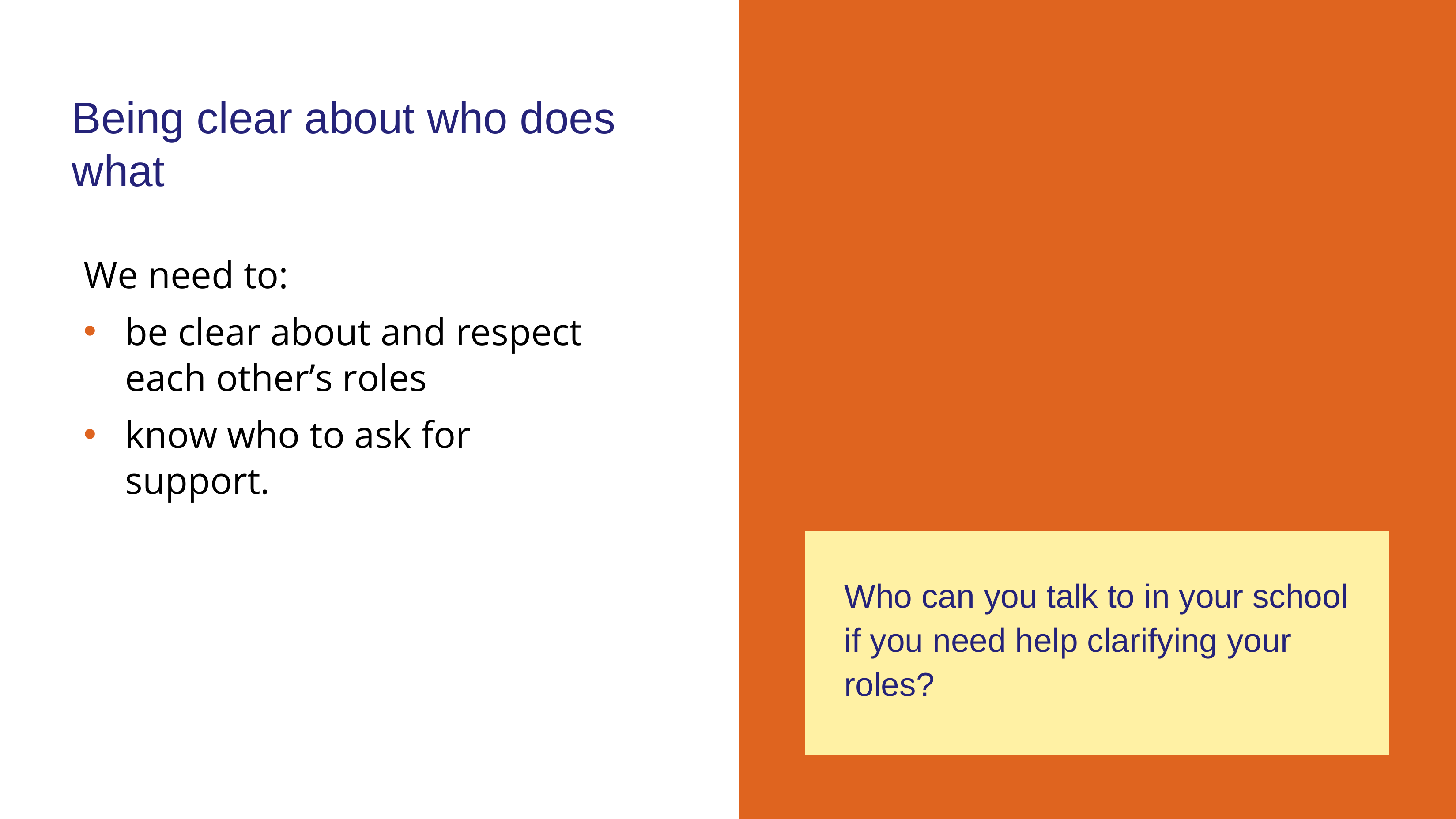

Being clear about who does what
We need to:
be clear about and respect each other’s roles
know who to ask for support.
Who can you talk to in your school if you need help clarifying your roles?